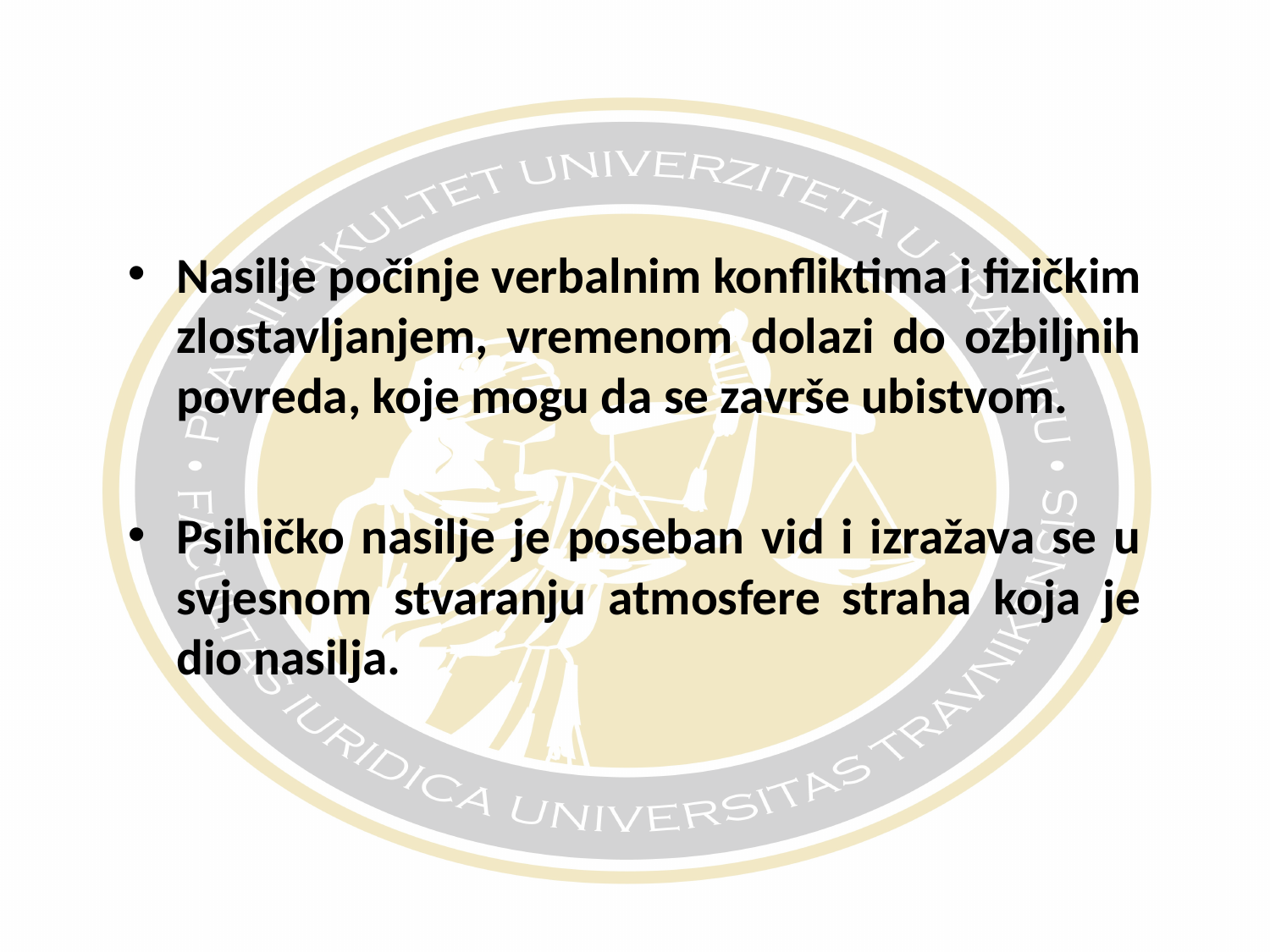

Nasilje počinje verbalnim konfliktima i fizičkim zlostavljanjem, vremenom dolazi do ozbiljnih povreda, koje mogu da se završe ubistvom.

Psihičko nasilje je poseban vid i izražava se u svjesnom stvaranju atmosfere straha koja je dio nasilja.